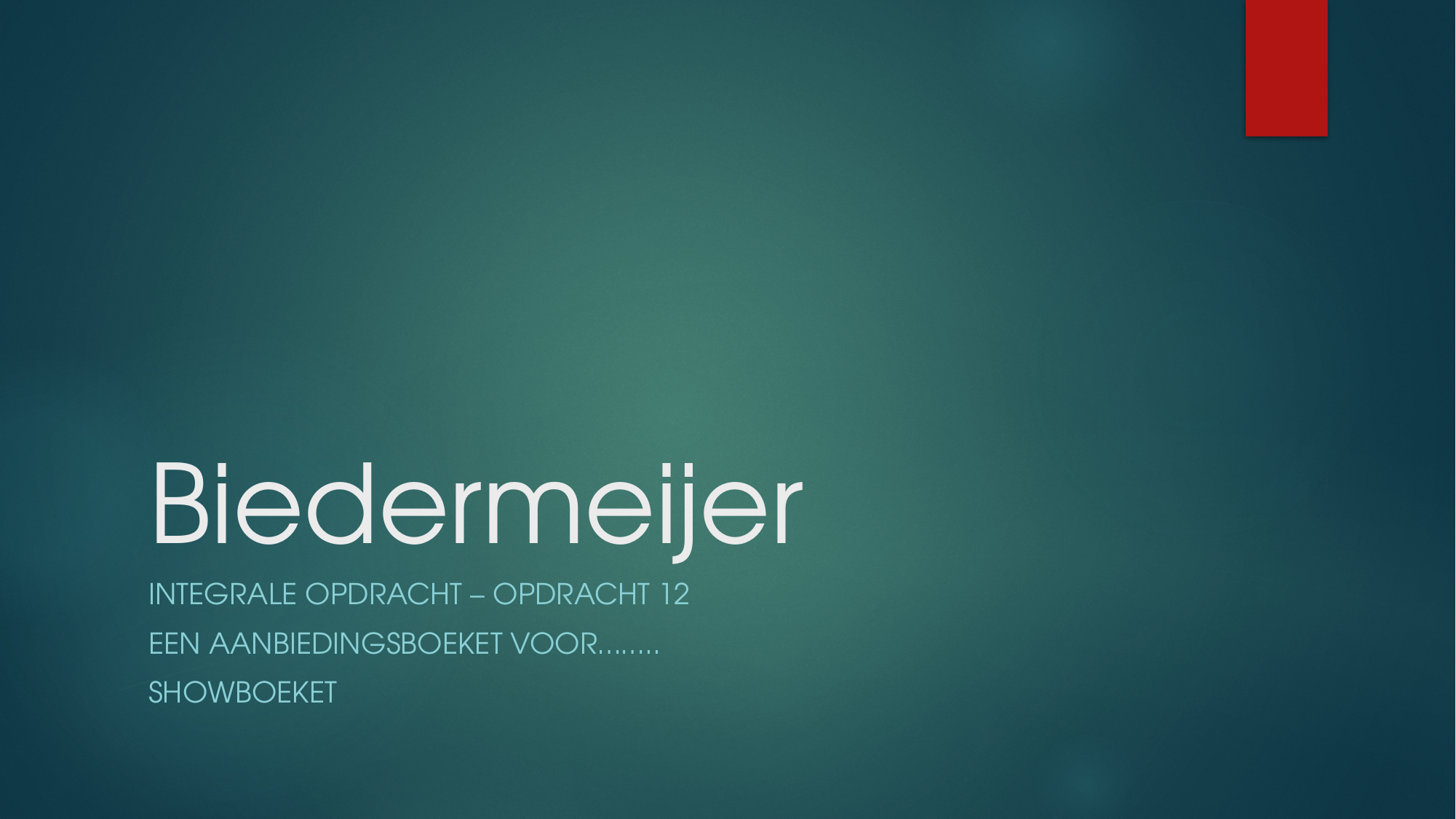

# Biedermeijer
Integrale opdracht – opdracht 12
Een aanbiedingsboeket voor……..
Showboeket